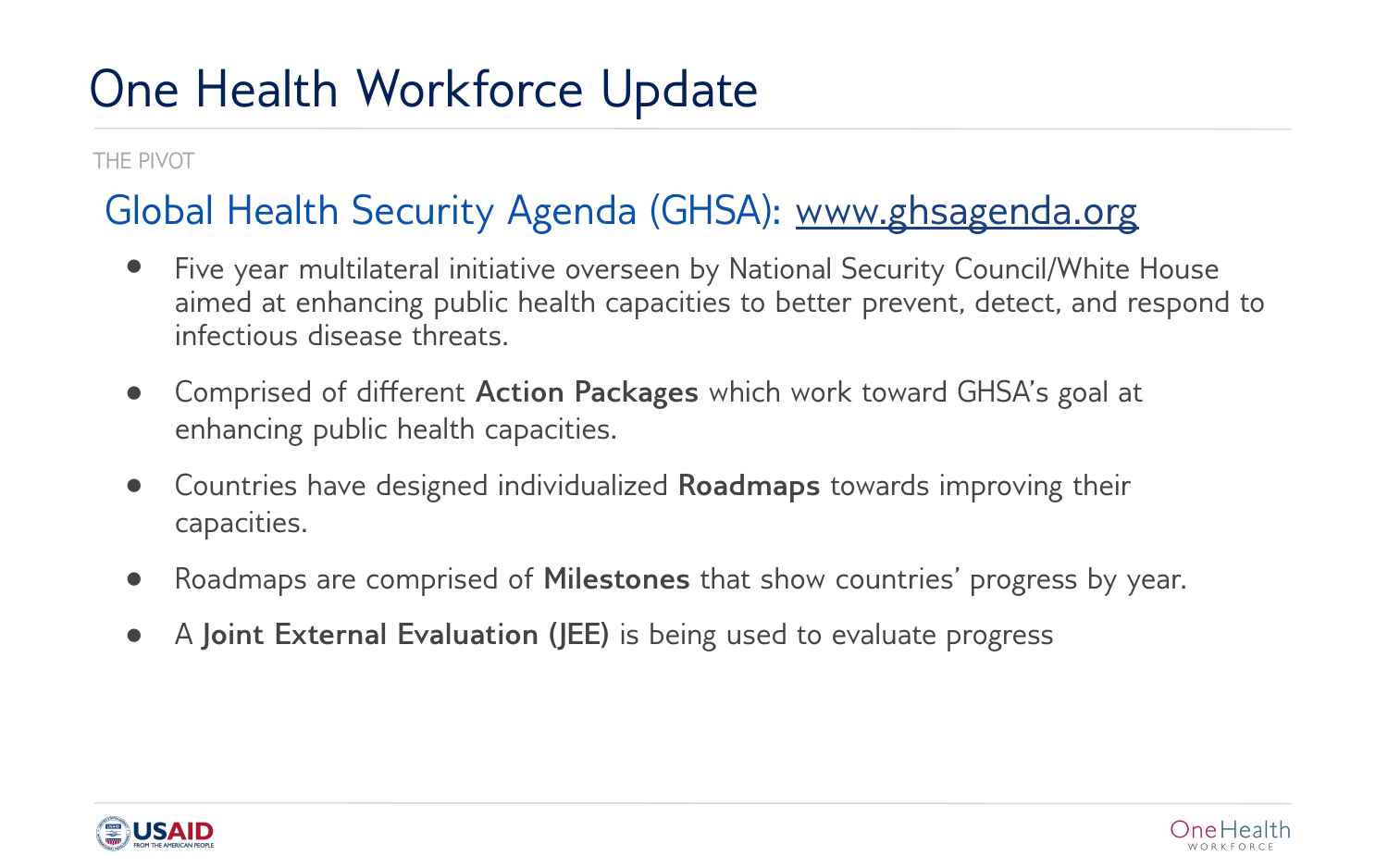

# One Health Workforce Update
THE PIVOT
Global Health Security Agenda (GHSA): www.ghsagenda.org
Five year multilateral initiative overseen by National Security Council/White House aimed at enhancing public health capacities to better prevent, detect, and respond to infectious disease threats.
Comprised of different Action Packages which work toward GHSA’s goal at enhancing public health capacities.
Countries have designed individualized Roadmaps towards improving their capacities.
Roadmaps are comprised of Milestones that show countries’ progress by year.
A Joint External Evaluation (JEE) is being used to evaluate progress